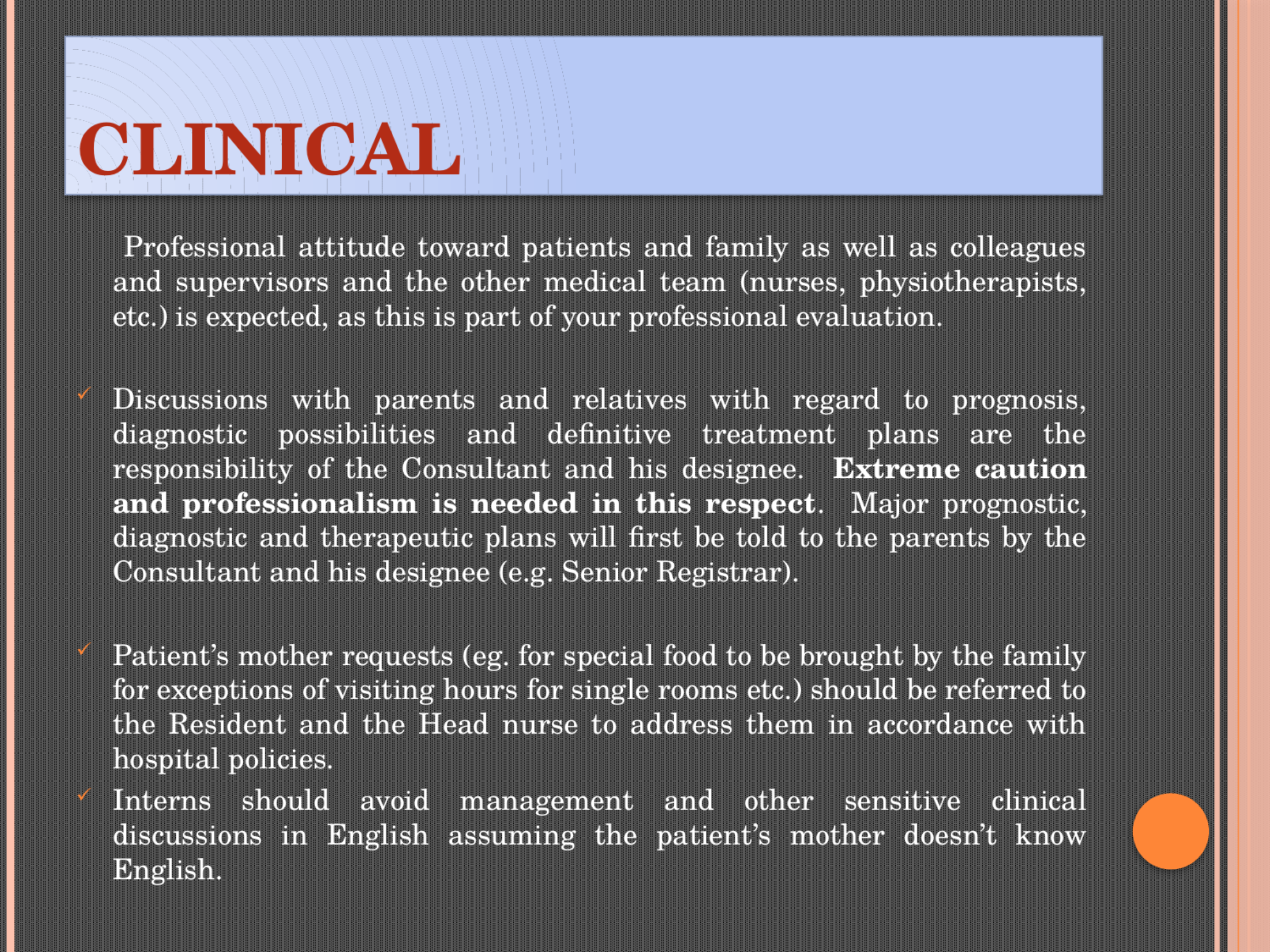

# CLINICAL
    Professional attitude toward patients and family as well as colleagues and supervisors and the other medical team (nurses, physiotherapists, etc.) is expected, as this is part of your professional evaluation.

Discussions with parents and relatives with regard to prognosis, diagnostic possibilities and definitive treatment plans are the responsibility of the Consultant and his designee.  Extreme caution and professionalism is needed in this respect.  Major prognostic, diagnostic and therapeutic plans will first be told to the parents by the Consultant and his designee (e.g. Senior Registrar).

Patient’s mother requests (eg. for special food to be brought by the family for exceptions of visiting hours for single rooms etc.) should be referred to the Resident and the Head nurse to address them in accordance with hospital policies.
Interns should avoid management and other sensitive clinical discussions in English assuming the patient’s mother doesn’t know English.